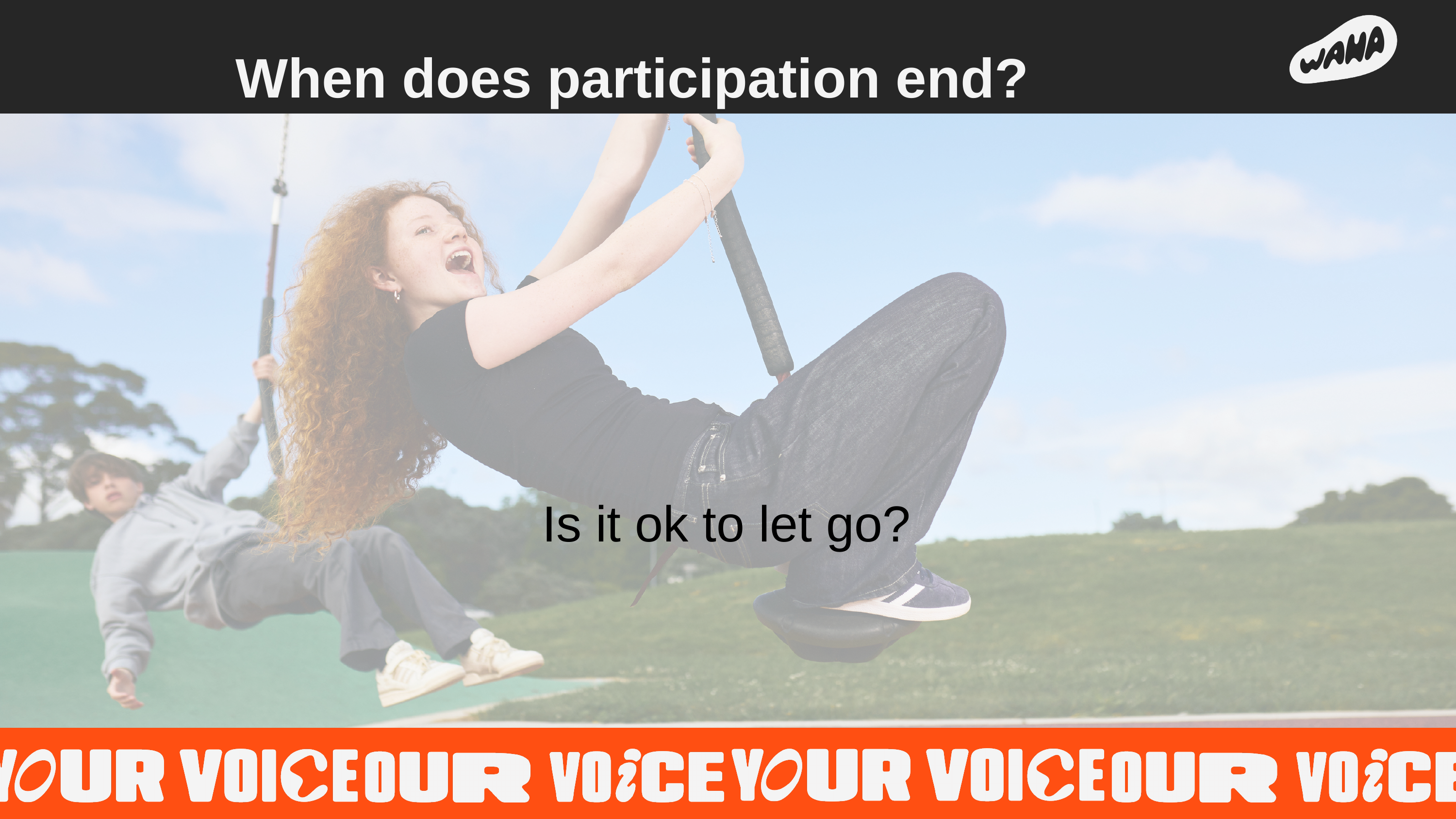

When does participation end?
Is it ok to let go?